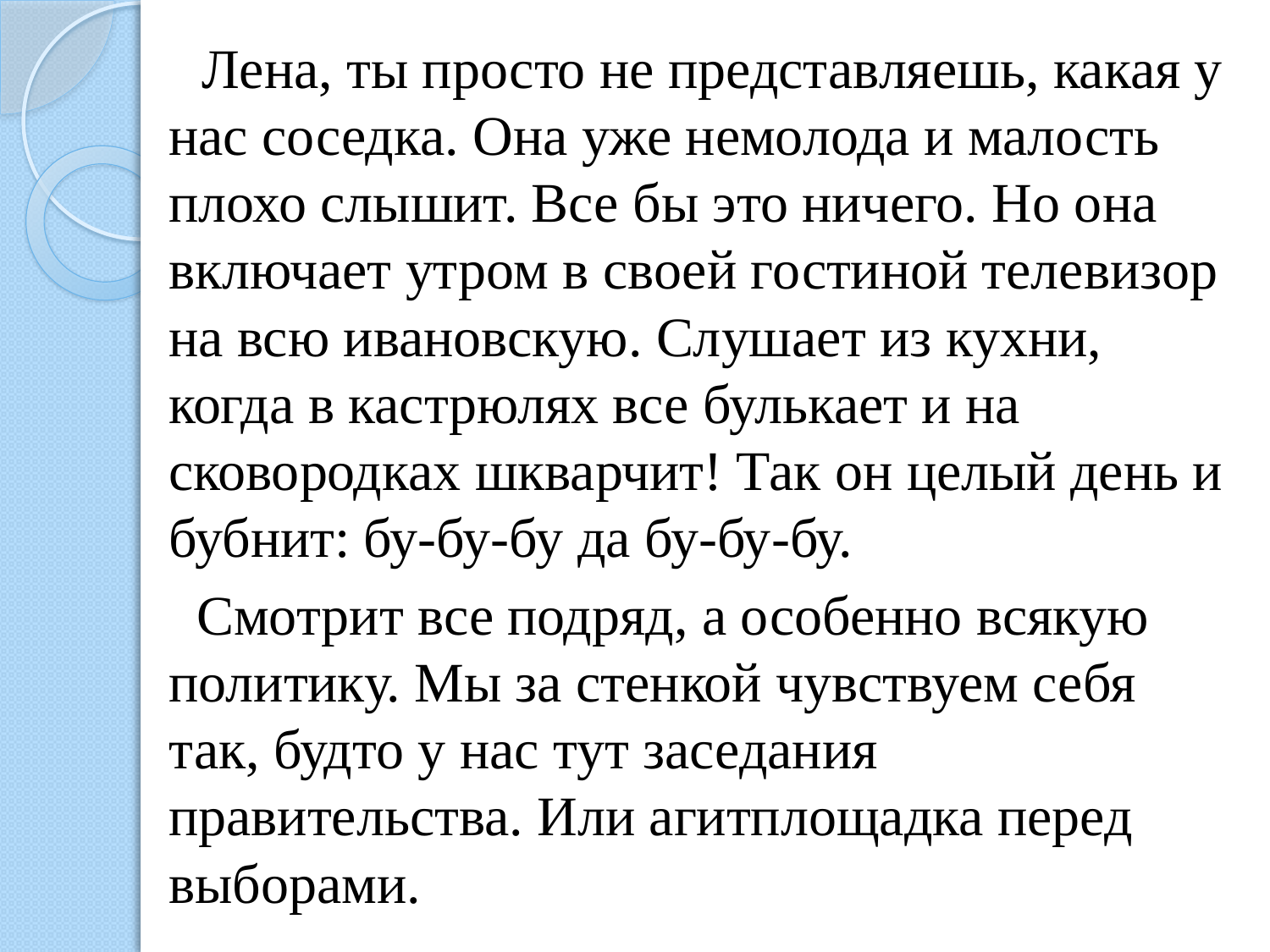

Лена, ты просто не представляешь, какая у нас соседка. Она уже немолода и малость плохо слышит. Все бы это ничего. Но она включает утром в своей гостиной телевизор на всю ивановскую. Слушает из кухни, когда в кастрюлях все булькает и на сковородках шкварчит! Так он целый день и бубнит: бу-бу-бу да бу-бу-бу.
  Смотрит все подряд, а особенно всякую политику. Мы за стенкой чувствуем себя так, будто у нас тут заседания правительства. Или агитплощадка перед выборами.